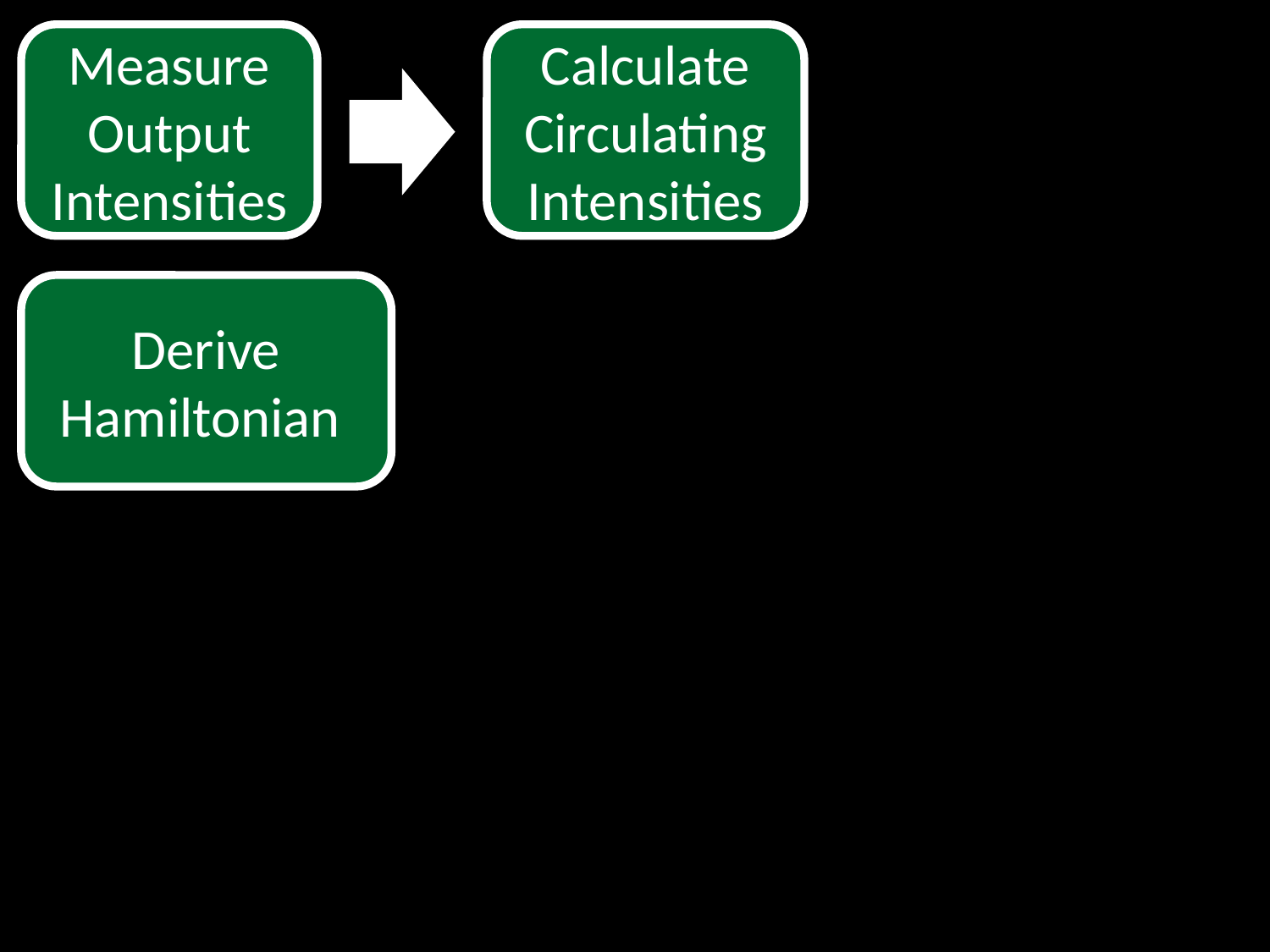

Measure Output Intensities

Calculate Circulating Intensities

Derive Hamiltonian